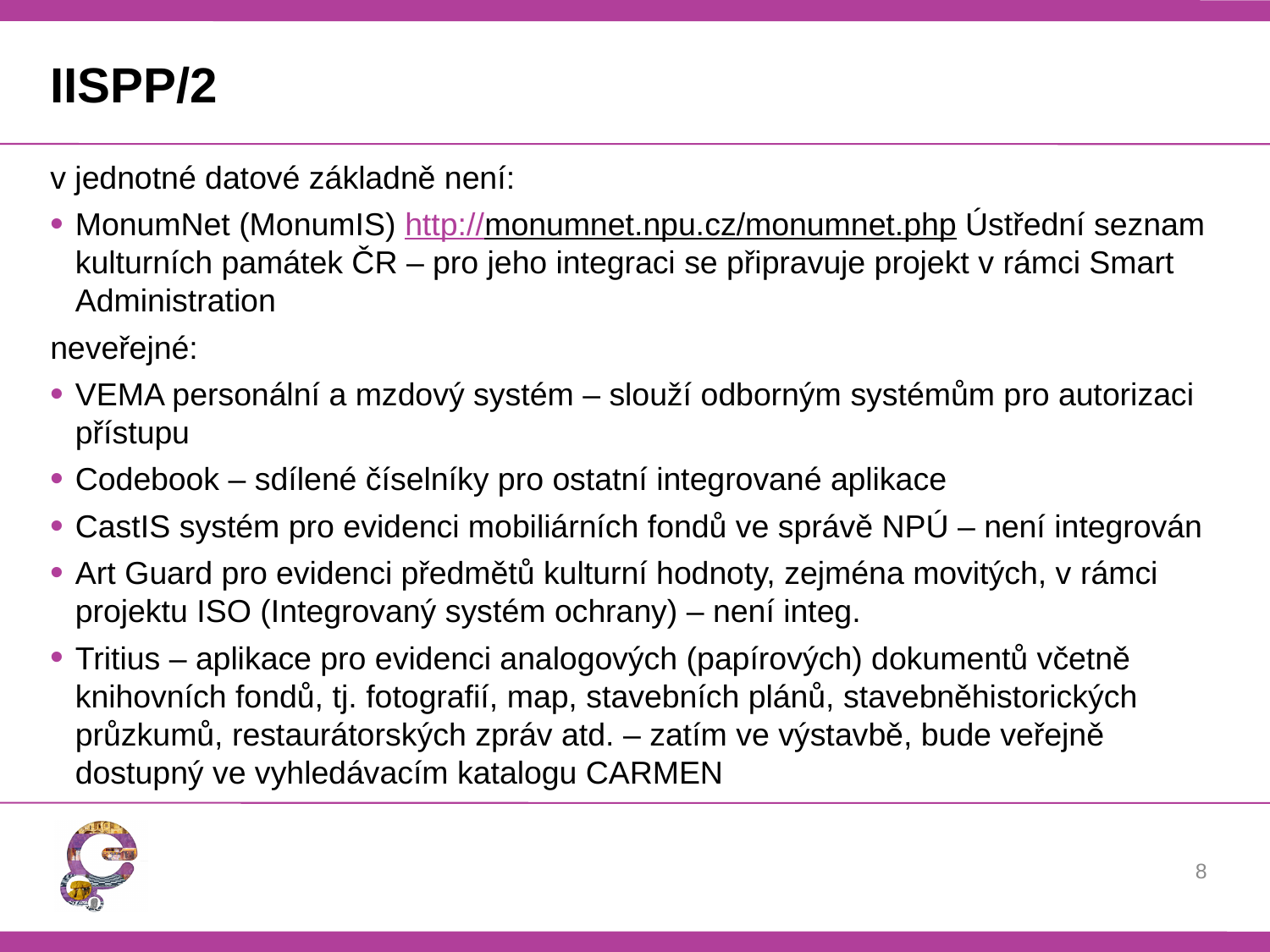

# IISPP/2
v jednotné datové základně není:
MonumNet (MonumIS) http://monumnet.npu.cz/monumnet.php Ústřední seznam kulturních památek ČR – pro jeho integraci se připravuje projekt v rámci Smart Administration
neveřejné:
VEMA personální a mzdový systém – slouží odborným systémům pro autorizaci přístupu
Codebook – sdílené číselníky pro ostatní integrované aplikace
CastIS systém pro evidenci mobiliárních fondů ve správě NPÚ – není integrován
Art Guard pro evidenci předmětů kulturní hodnoty, zejména movitých, v rámci projektu ISO (Integrovaný systém ochrany) – není integ.
Tritius – aplikace pro evidenci analogových (papírových) dokumentů včetně knihovních fondů, tj. fotografií, map, stavebních plánů, stavebněhistorických průzkumů, restaurátorských zpráv atd. – zatím ve výstavbě, bude veřejně dostupný ve vyhledávacím katalogu CARMEN

8